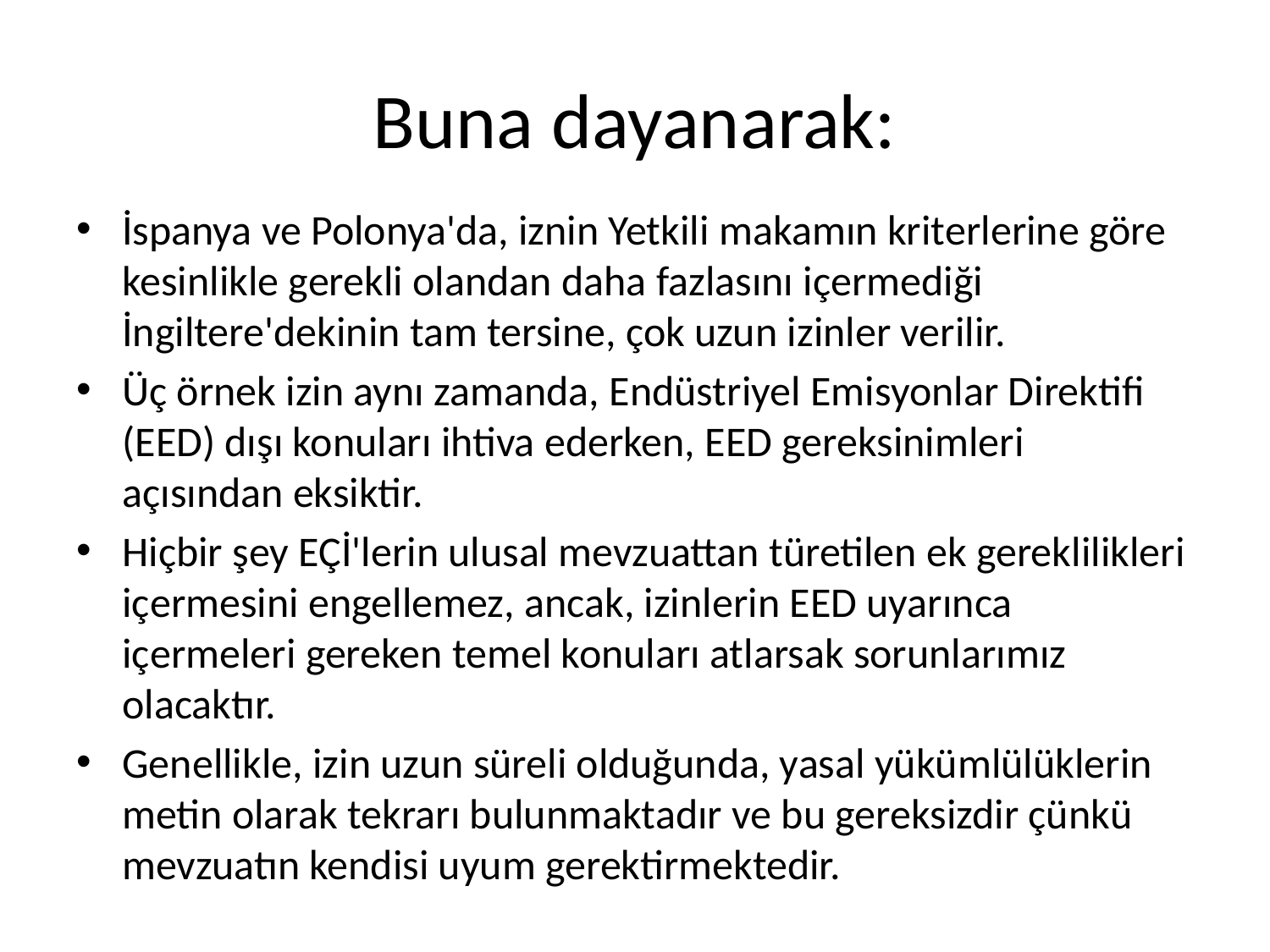

# Buna dayanarak:
İspanya ve Polonya'da, iznin Yetkili makamın kriterlerine göre kesinlikle gerekli olandan daha fazlasını içermediği İngiltere'dekinin tam tersine, çok uzun izinler verilir.
Üç örnek izin aynı zamanda, Endüstriyel Emisyonlar Direktifi (EED) dışı konuları ihtiva ederken, EED gereksinimleri açısından eksiktir.
Hiçbir şey EÇİ'lerin ulusal mevzuattan türetilen ek gereklilikleri içermesini engellemez, ancak, izinlerin EED uyarınca içermeleri gereken temel konuları atlarsak sorunlarımız olacaktır.
Genellikle, izin uzun süreli olduğunda, yasal yükümlülüklerin metin olarak tekrarı bulunmaktadır ve bu gereksizdir çünkü mevzuatın kendisi uyum gerektirmektedir.